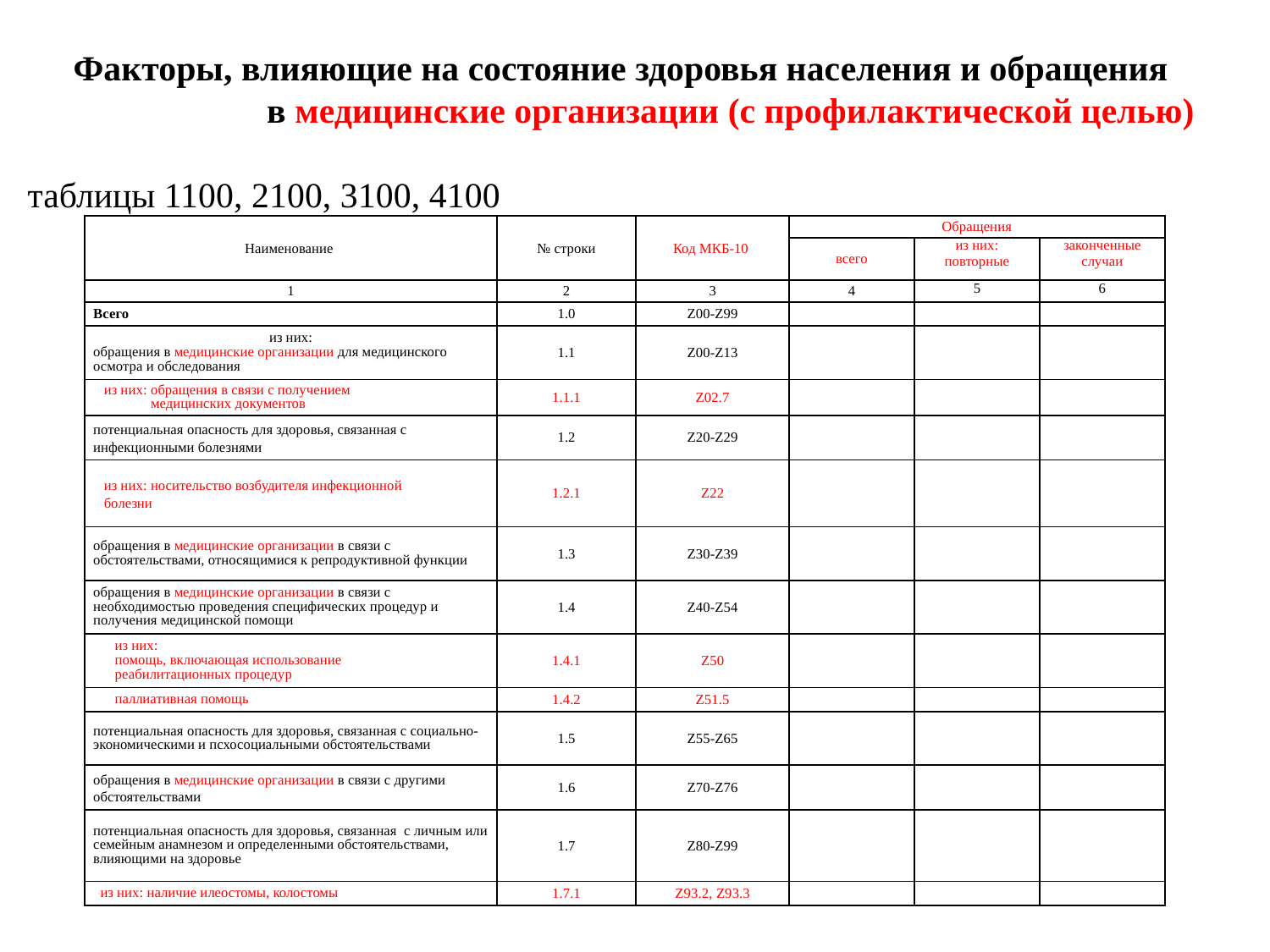

Факторы, влияющие на состояние здоровья населения и обращения
                        в медицинские организации (с профилактической целью)

таблицы 1100, 2100, 3100, 4100

| Наименование | № строки | Код МКБ-10 | Обращения |  |  |
| --- | --- | --- | --- | --- | --- |
|  |  |  | всего | из них: повторные | законченные случаи |
| 1 | 2 | 3 | 4 | 5 | 6 |
| Всего | 1.0 | Z00-Z99 |  |  |  |
| из них: обращения в медицинские организации для медицинского осмотра и обследования | 1.1 | Z00-Z13 |  |  |  |
| из них: обращения в связи с получением медицинских документов | 1.1.1 | Z02.7 |  |  |  |
| потенциальная опасность для здоровья, связанная с инфекционными болезнями | 1.2 | Z20-Z29 |  |  |  |
| из них: носительство возбудителя инфекционной болезни | 1.2.1 | Z22 |  |  |  |
| обращения в медицинские организации в связи с обстоятельствами, относящимися к репродуктивной функции | 1.3 | Z30-Z39 |  |  |  |
| обращения в медицинские организации в связи с необходимостью проведения специфических процедур и получения медицинской помощи | 1.4 | Z40-Z54 |  |  |  |
| из них: помощь, включающая использование реабилитационных процедур | 1.4.1 | Z50 |  |  |  |
| паллиативная помощь | 1.4.2 | Z51.5 |  |  |  |
| потенциальная опасность для здоровья, связанная с социально-экономическими и псхосоциальными обстоятельствами | 1.5 | Z55-Z65 |  |  |  |
| обращения в медицинские организации в связи с другими обстоятельствами | 1.6 | Z70-Z76 |  |  |  |
| потенциальная опасность для здоровья, связанная с личным или семейным анамнезом и определенными обстоятельствами, влияющими на здоровье | 1.7 | Z80-Z99 |  |  |  |
| из них: наличие илеостомы, колостомы | 1.7.1 | Z93.2, Z93.3 |  |  |  |